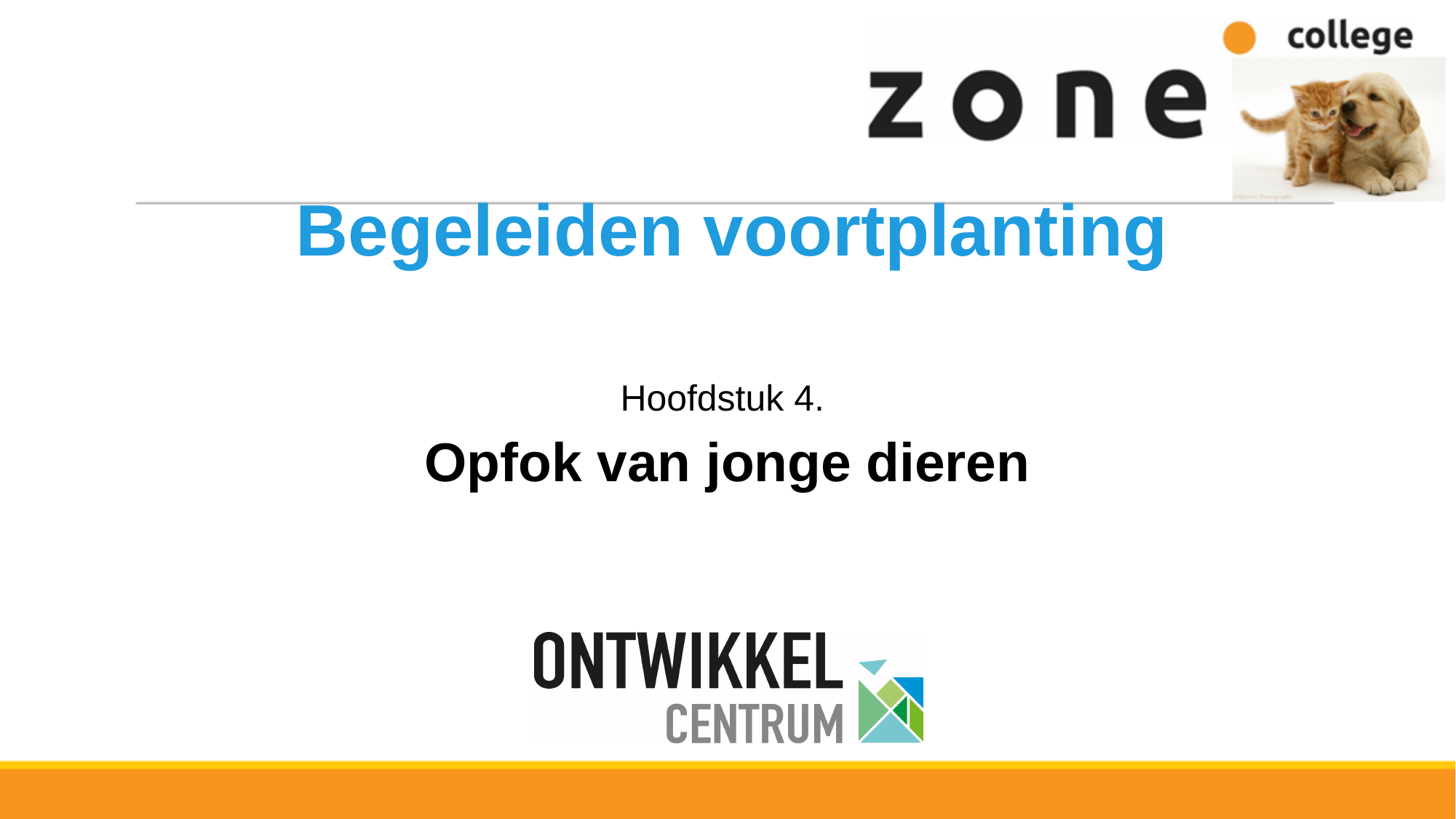

# Begeleiden voortplanting
Hoofdstuk 4.
Opfok van jonge dieren